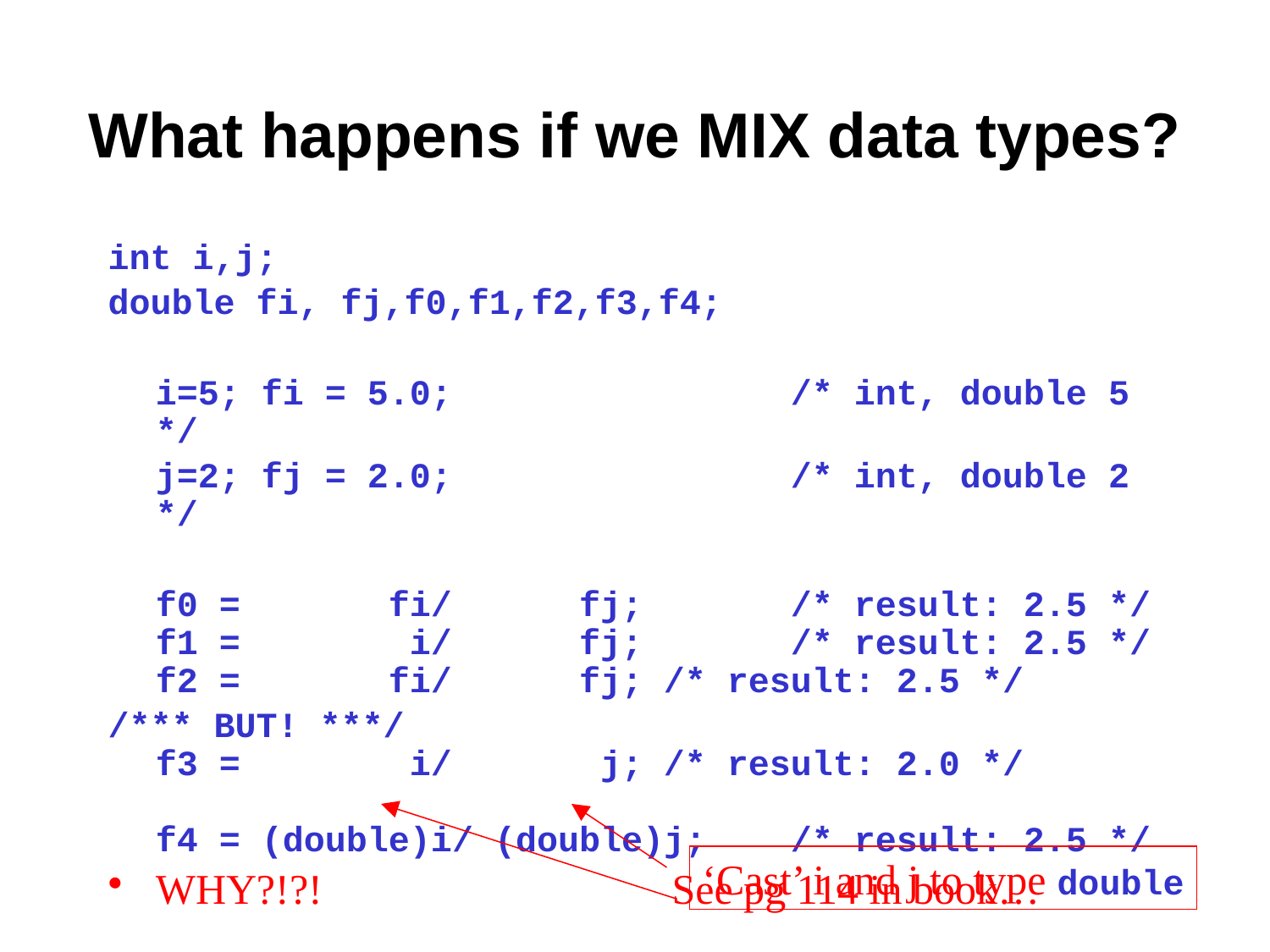

# What happens if we MIX data types?
int i,j;
double fi, fj,f0,f1,f2,f3,f4;

	i=5; fi = 5.0;			/* int, double 5 */
	j=2; fj = 2.0;			/* int, double 2 */

	f0 =       fi/      fj; 	/* result: 2.5 */
f1 =        i/      fj; 	/* result: 2.5 */
f2 =       fi/      fj;	/* result: 2.5 */
/*** BUT! ***/
f3 =        i/       j;	/* result: 2.0 */
f4 = (double)i/ (double)j;	/* result: 2.5 */
WHY?!?!                                 See pg 114 in book…

‘Cast’ i and j to type double